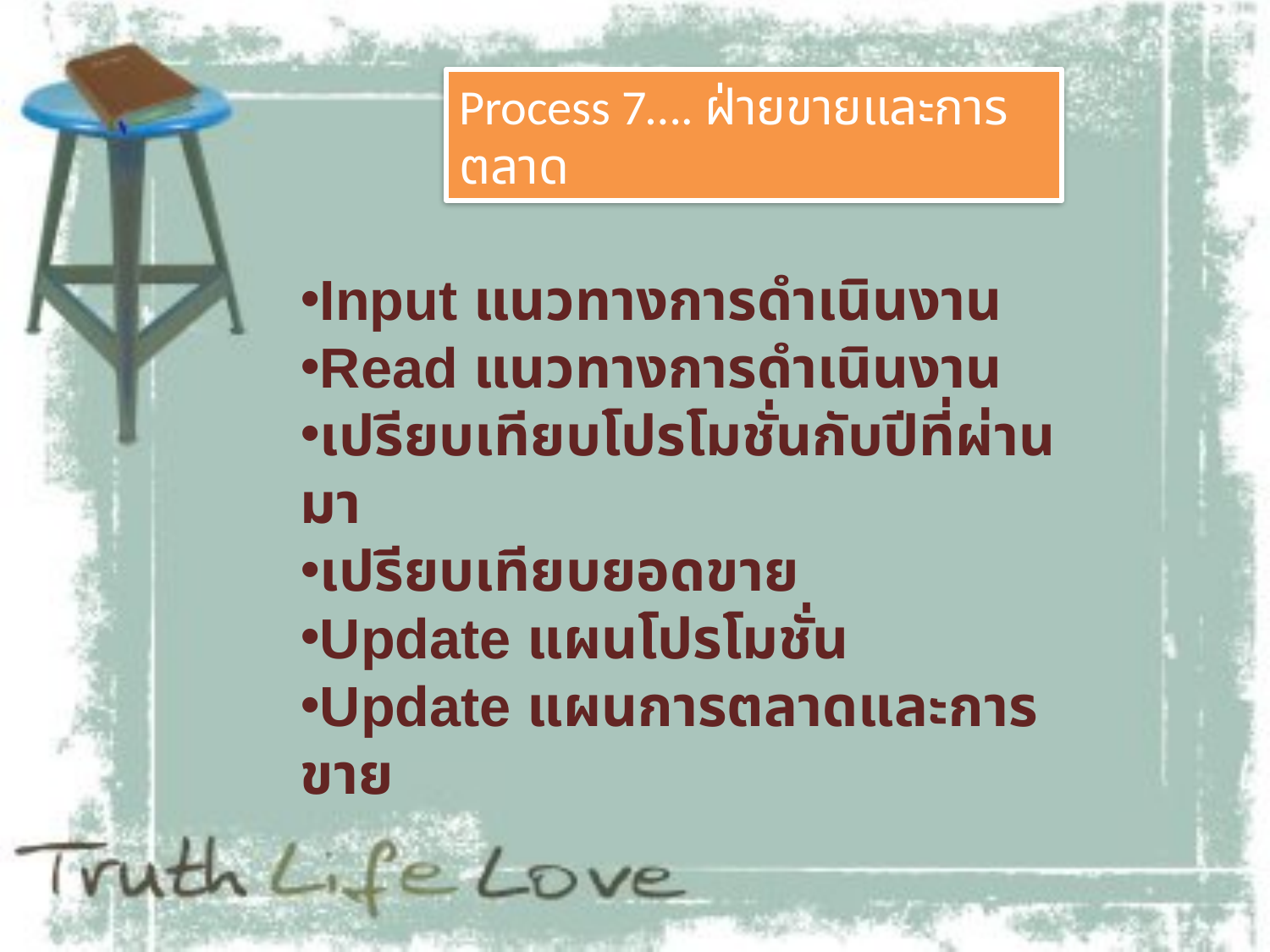

Process 7…. ฝ่ายขายและการตลาด
Input แนวทางการดำเนินงาน
Read แนวทางการดำเนินงาน
เปรียบเทียบโปรโมชั่นกับปีที่ผ่านมา
เปรียบเทียบยอดขาย
Update แผนโปรโมชั่น
Update แผนการตลาดและการขาย